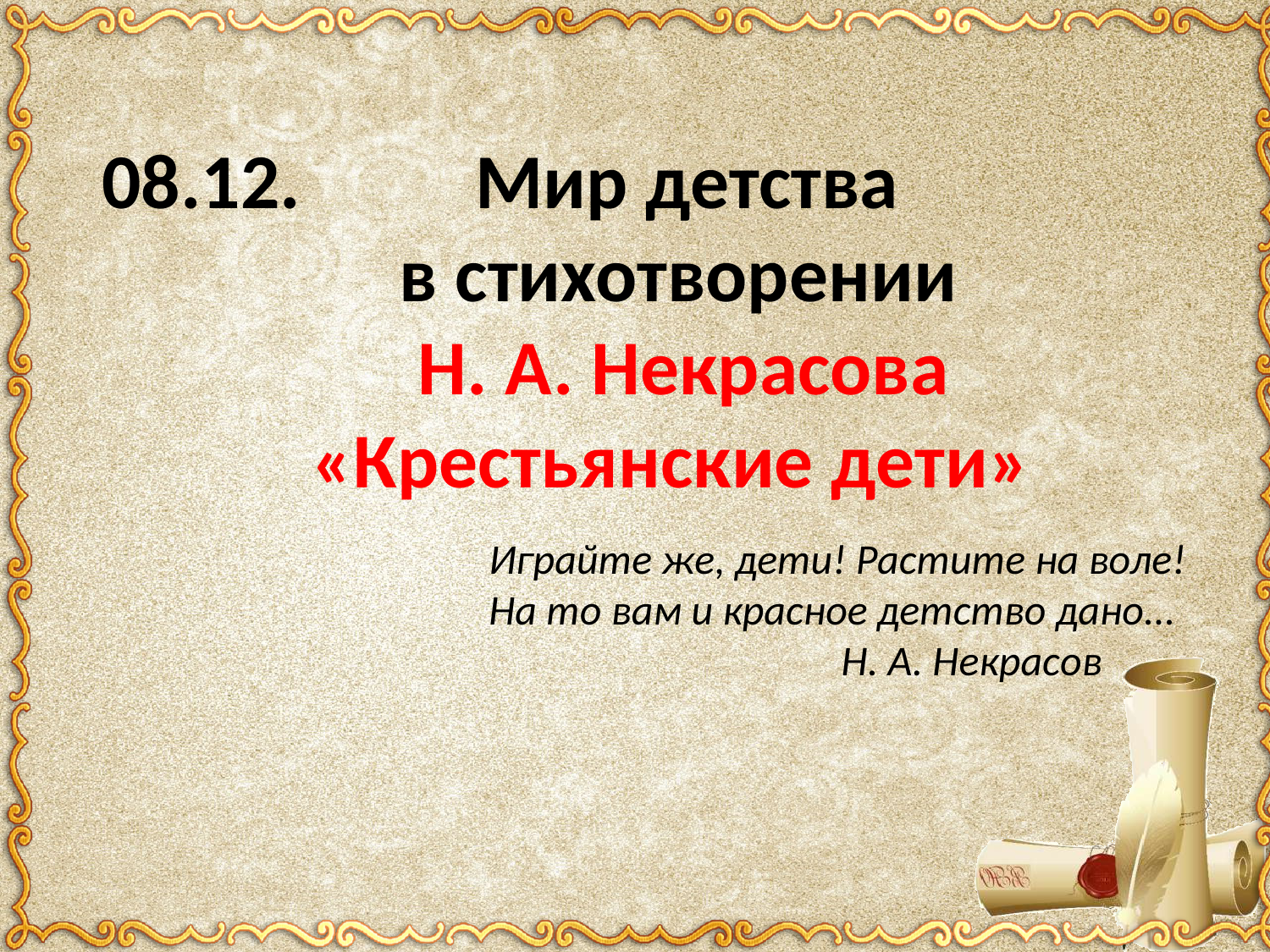

# 08.12.          Мир детства в стихотворении Н. А. Некрасова «Крестьянские дети»

Играйте же, дети! Растите на воле!
На то вам и красное детство дано...
                                     Н. А. Некрасов